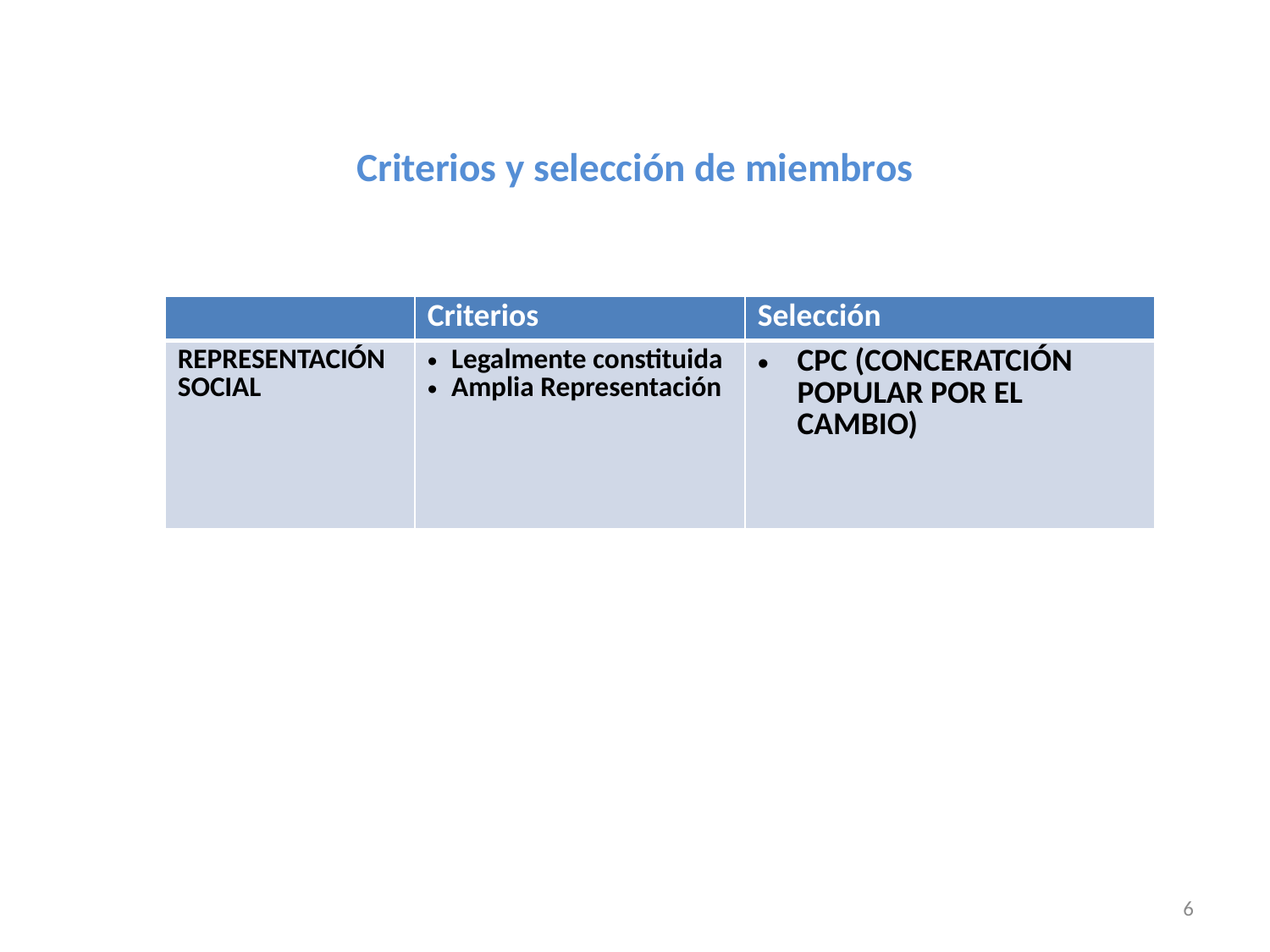

# Criterios y selección de miembros
|  | Criterios | Selección |
| --- | --- | --- |
| REPRESENTACIÓN SOCIAL | Legalmente constituida Amplia Representación | CPC (CONCERATCIÓN POPULAR POR EL CAMBIO) |
6